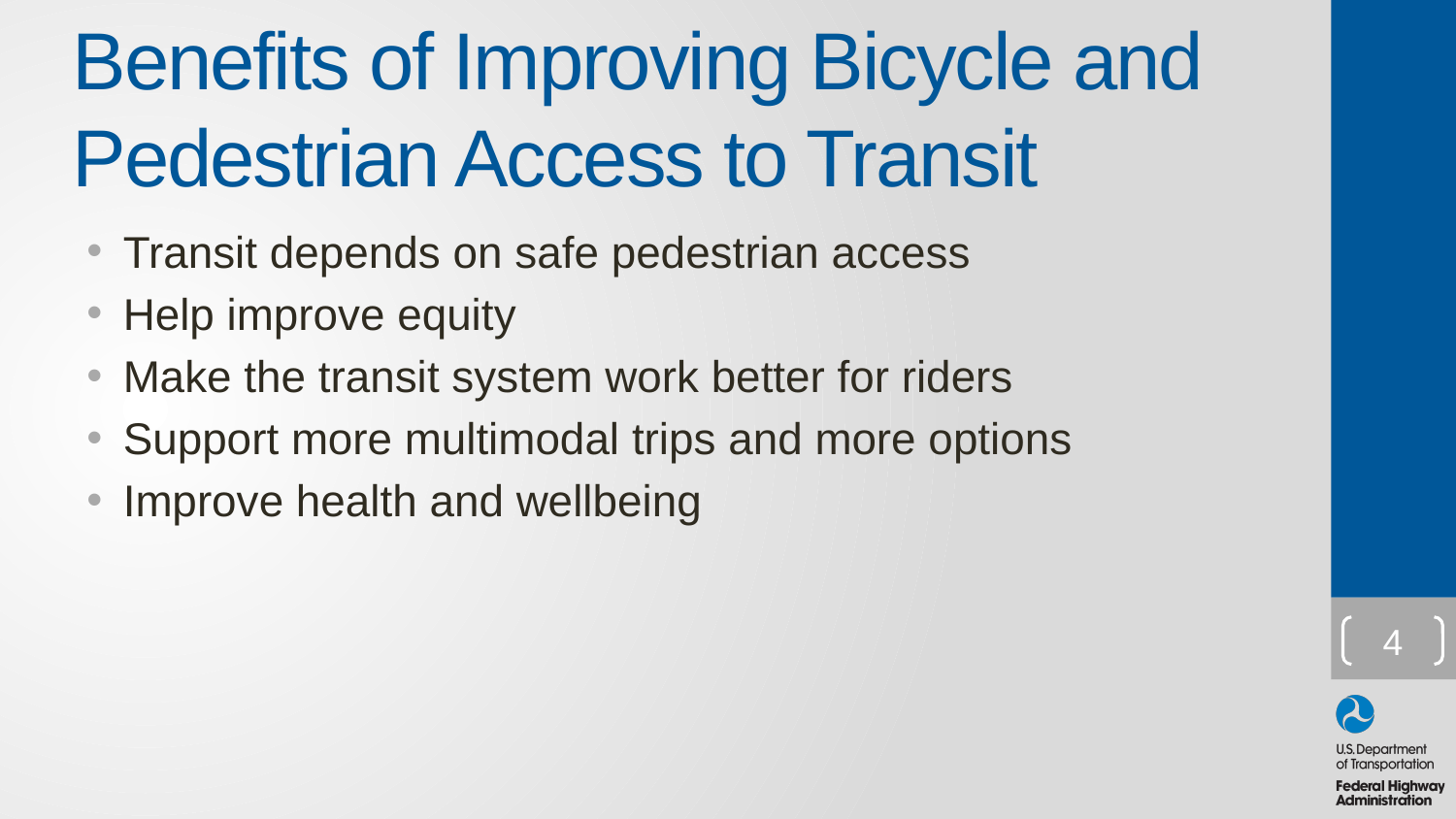

# Benefits of Improving Bicycle and Pedestrian Access to Transit
Transit depends on safe pedestrian access
Help improve equity
Make the transit system work better for riders
Support more multimodal trips and more options
Improve health and wellbeing
4